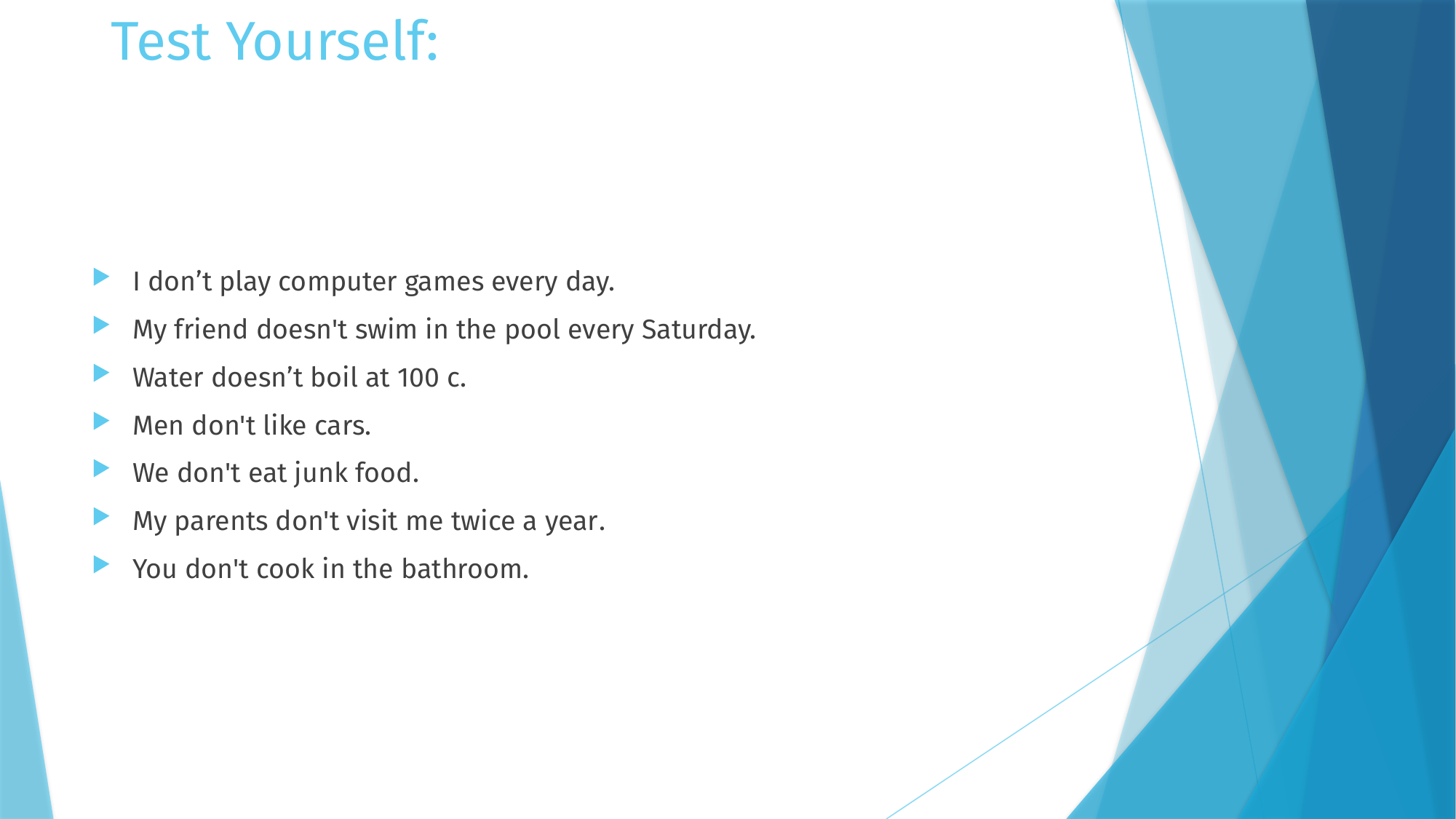

# Test Yourself:

I don’t play computer games every day.
My friend doesn't swim in the pool every Saturday.
Water doesn’t boil at 100 c.
Men don't like cars.
We don't eat junk food.
My parents don't visit me twice a year.
You don't cook in the bathroom.